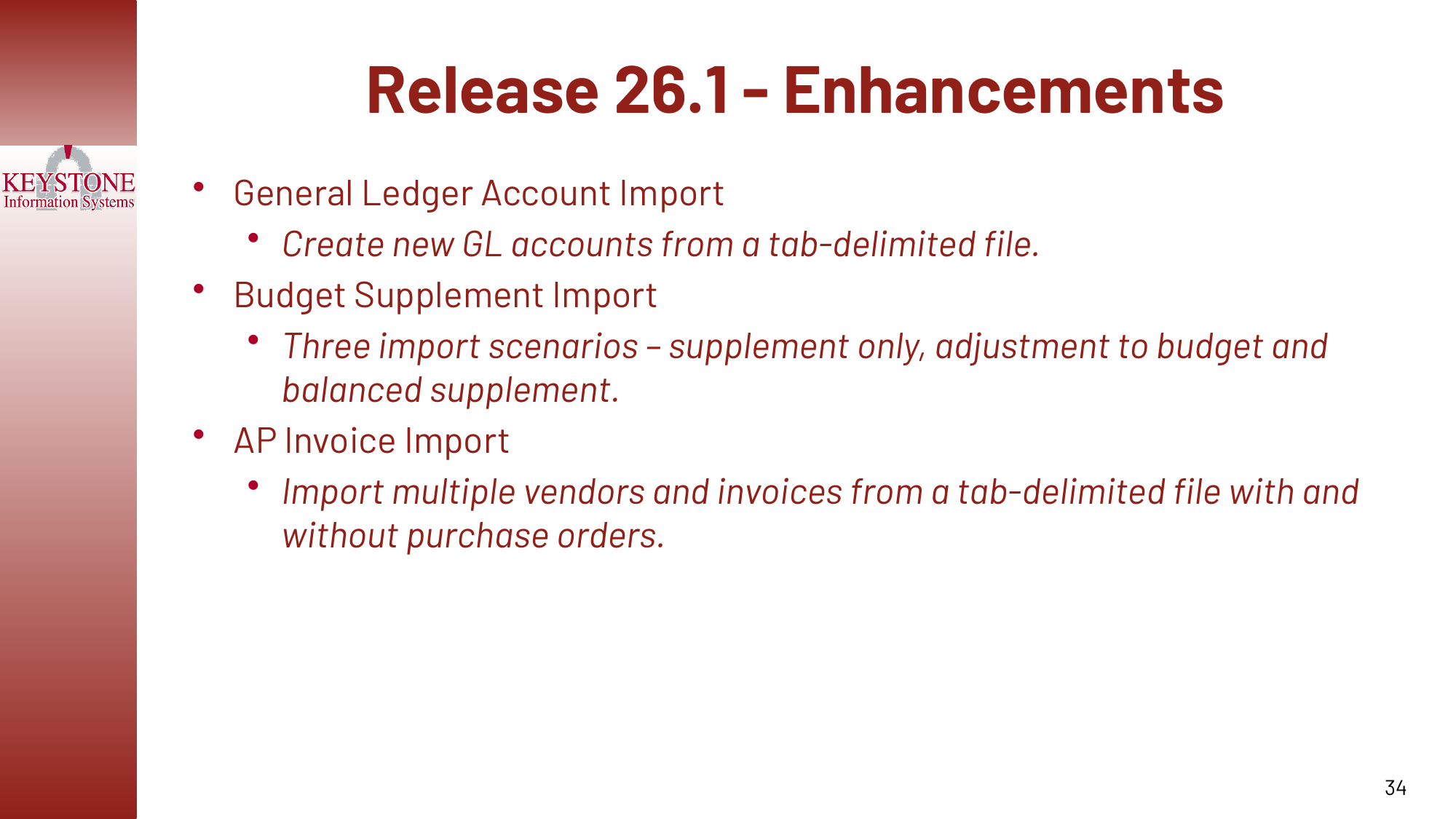

Release 26.1 - Enhancements
General Ledger Account Import
Create new GL accounts from a tab-delimited file.
Budget Supplement Import
Three import scenarios – supplement only, adjustment to budget and balanced supplement.
AP Invoice Import
Import multiple vendors and invoices from a tab-delimited file with and without purchase orders.
34